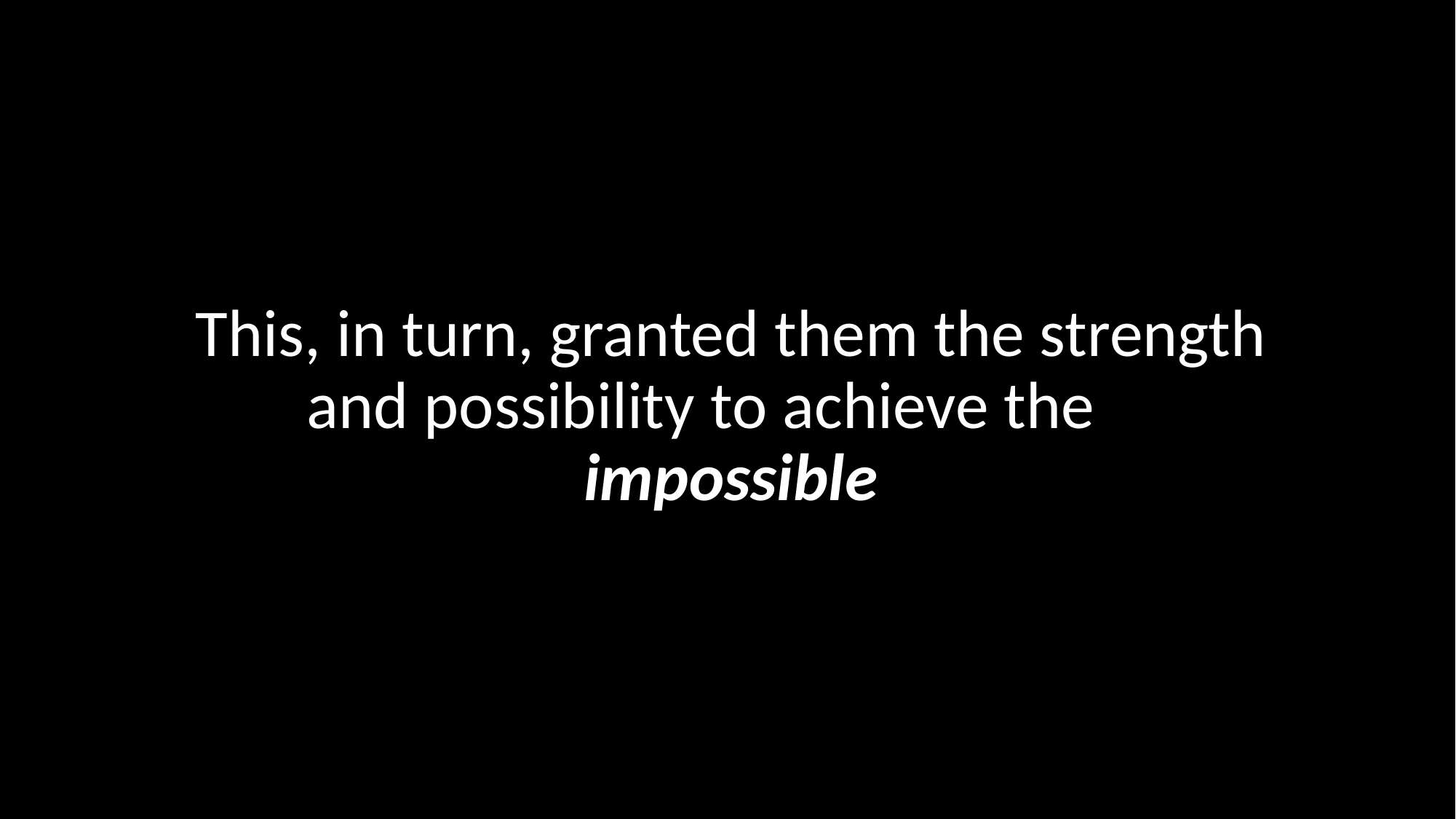

This, in turn, granted them the strength and possibility to achieve the     impossible